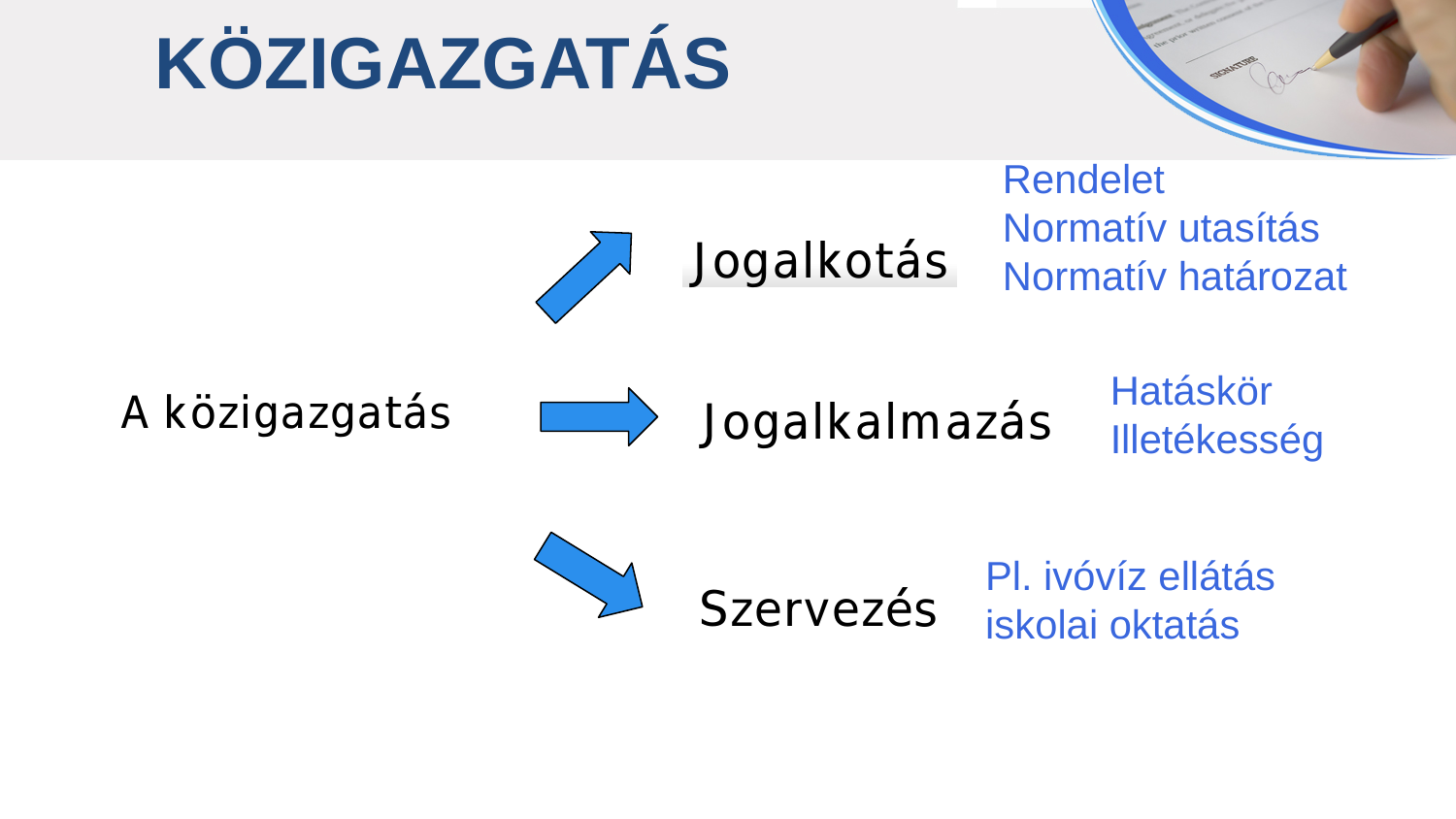

KÖZIGAZGATÁS

Rendelet
Normatív utasítás
Normatív határozat

Jogalkotás

A közigazgatás
Hatáskör
Illetékesség

Jogalkalmazás
Pl. ivóvíz ellátás
iskolai oktatás

Szervezés